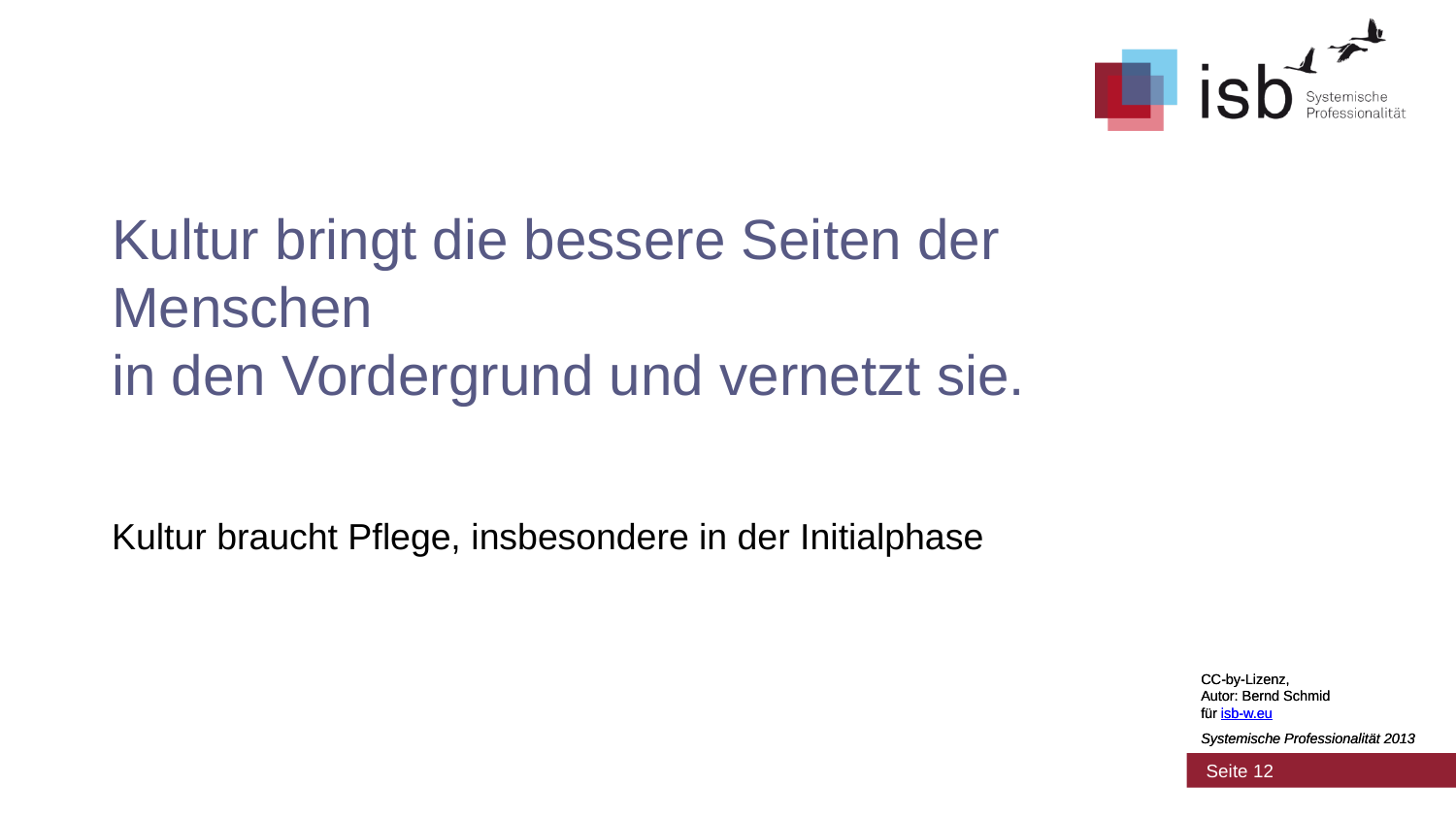

# Kultur bringt die bessere Seiten der Menschen in den Vordergrund und vernetzt sie.

Kultur braucht Pflege, insbesondere in der Initialphase

CC-by-Lizenz,
Autor: Bernd Schmid
für isb-w.eu
Systemische Professionalität 2013
 Seite 12